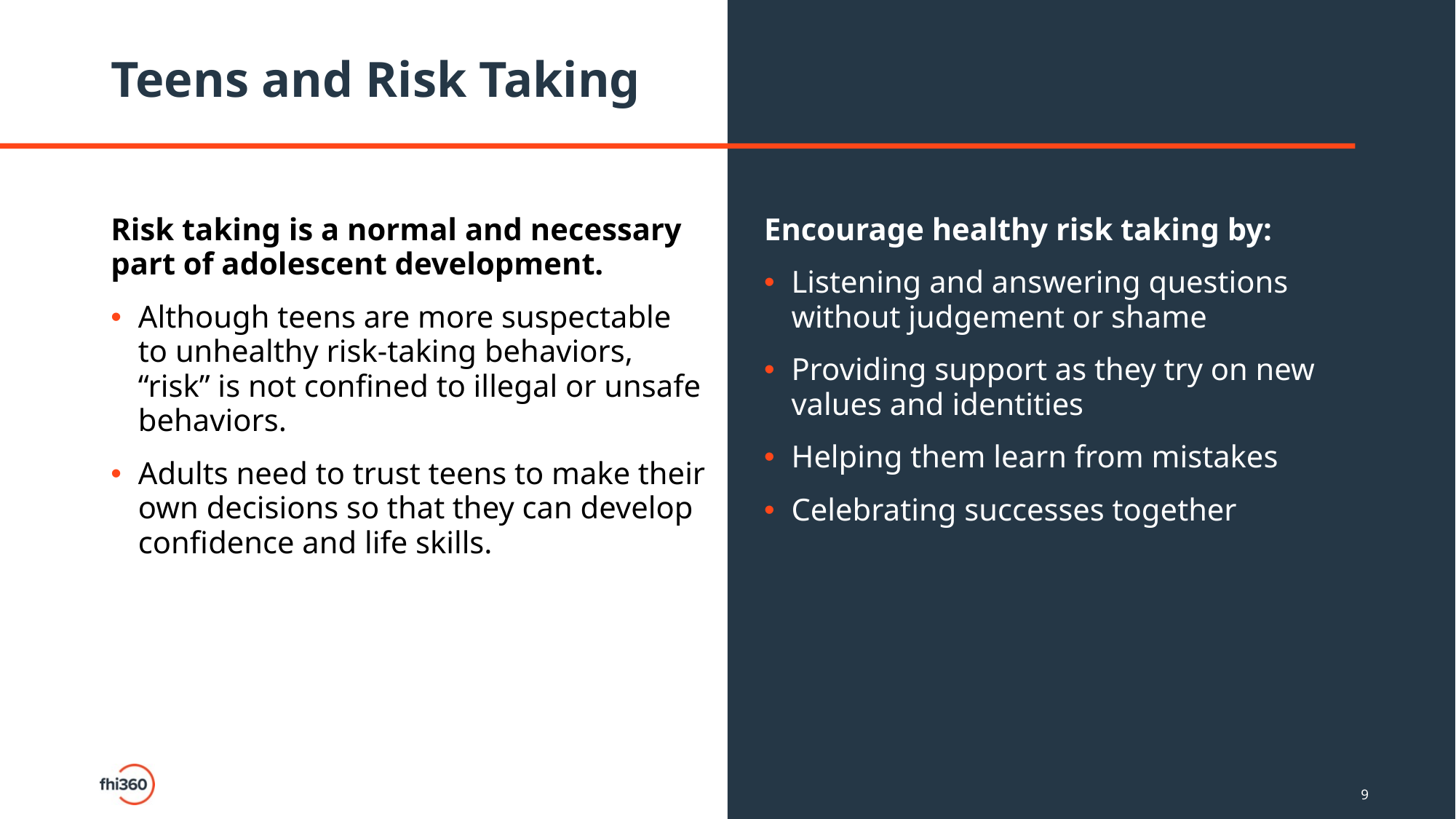

# Teens and Risk Taking
Risk taking is a normal and necessary part of adolescent development.
Although teens are more suspectable to unhealthy risk-taking behaviors, “risk” is not confined to illegal or unsafe behaviors.
Adults need to trust teens to make their own decisions so that they can develop confidence and life skills.
Encourage healthy risk taking by:
Listening and answering questions without judgement or shame
Providing support as they try on new values and identities
Helping them learn from mistakes
Celebrating successes together